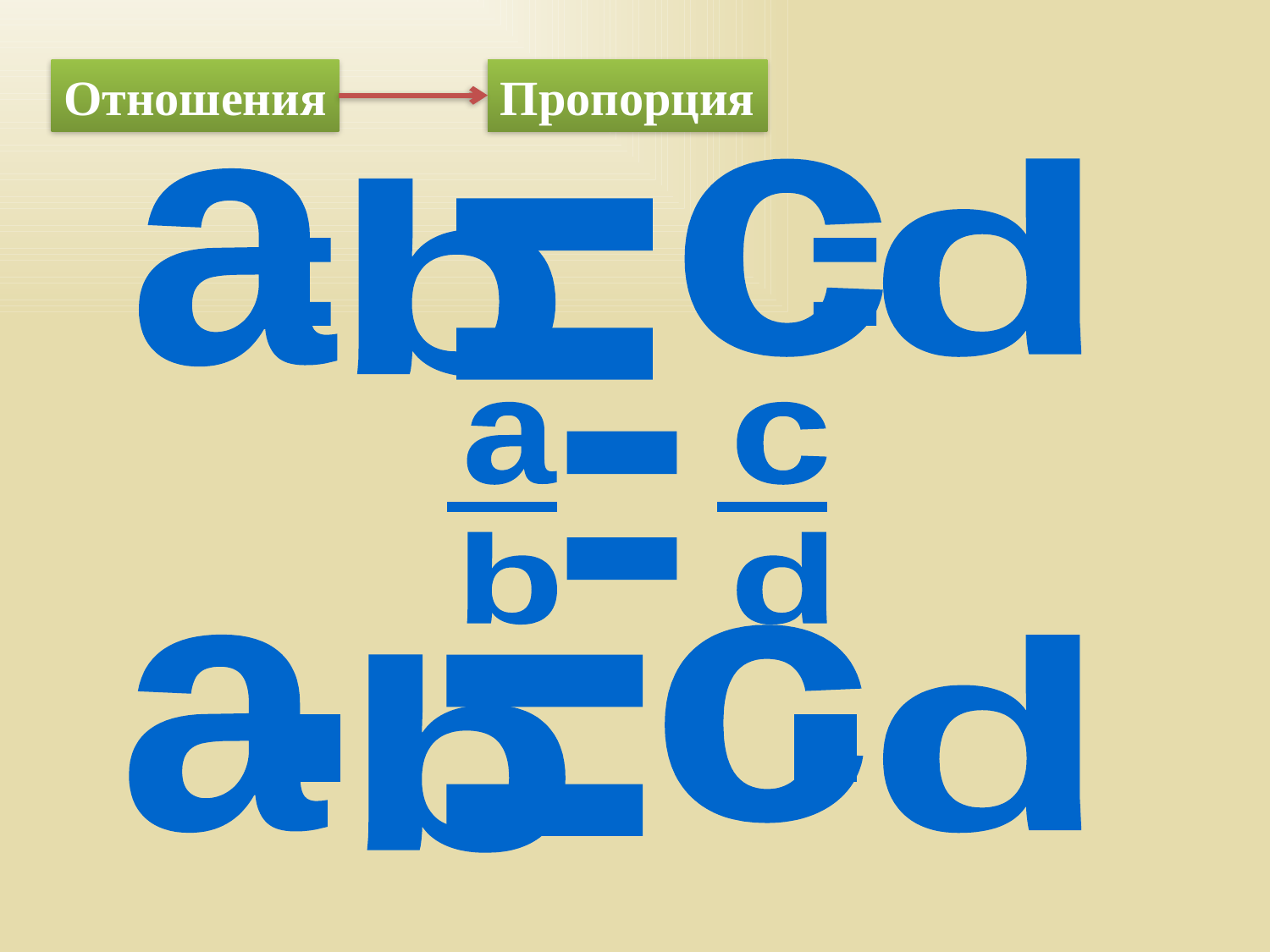

Отношения
Пропорция
c
d
a
 =
b
:
:
a
_
b
с
_
d
 =
c
a
 =
d
b
·
·